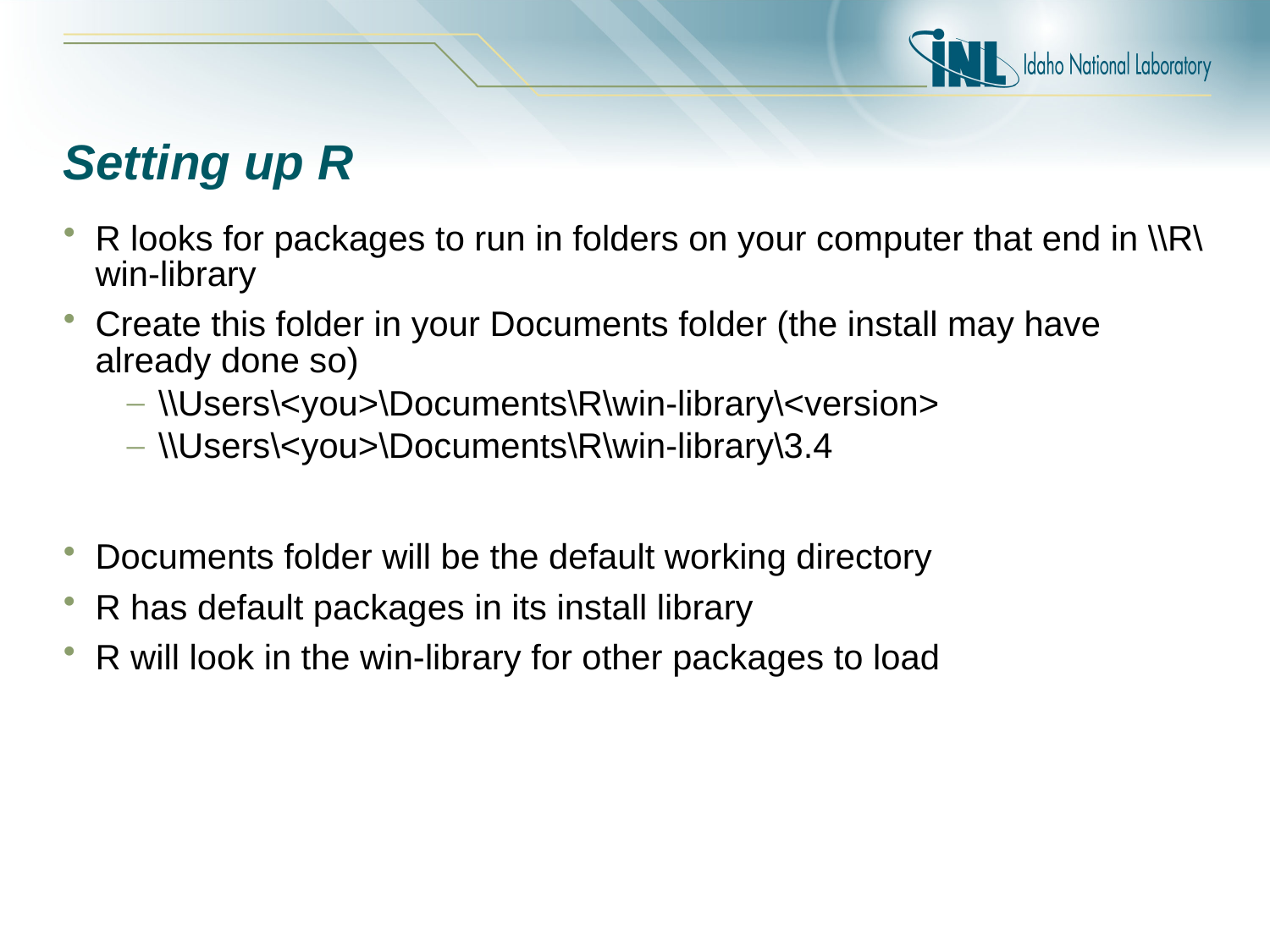

# Setting up R
R looks for packages to run in folders on your computer that end in \\R\win-library
Create this folder in your Documents folder (the install may have already done so)
\\Users\<you>\Documents\R\win-library\<version>
\\Users\<you>\Documents\R\win-library\3.4

Documents folder will be the default working directory
R has default packages in its install library
R will look in the win-library for other packages to load